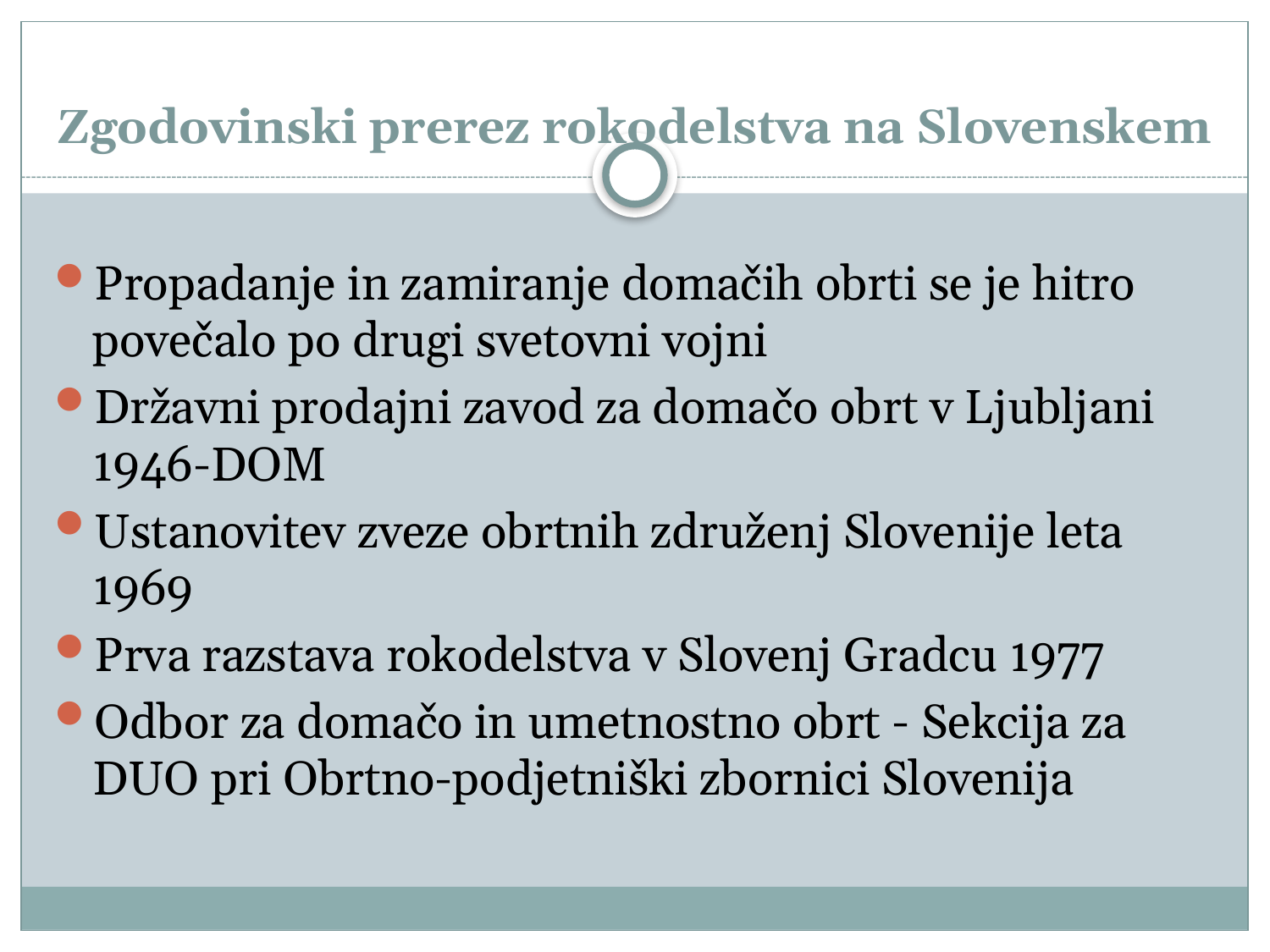

# Zgodovinski prerez rokodelstva na Slovenskem
Propadanje in zamiranje domačih obrti se je hitro povečalo po drugi svetovni vojni
Državni prodajni zavod za domačo obrt v Ljubljani 1946-DOM
Ustanovitev zveze obrtnih združenj Slovenije leta 1969
Prva razstava rokodelstva v Slovenj Gradcu 1977
Odbor za domačo in umetnostno obrt - Sekcija za DUO pri Obrtno-podjetniški zbornici Slovenija